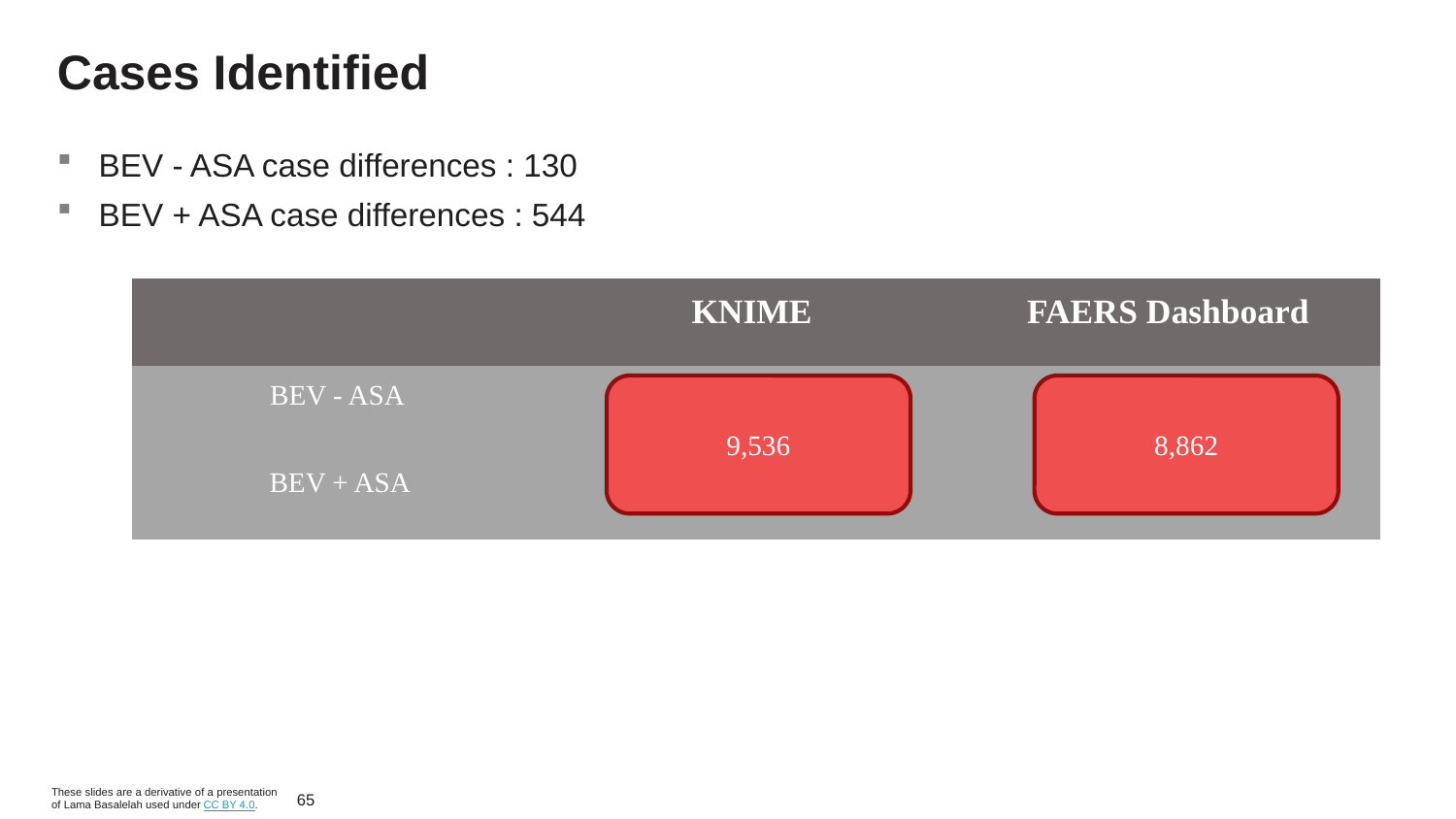

# Cases Identified
BEV - ASA case differences : 130
BEV + ASA case differences : 544
|  | KNIME | FAERS Dashboard |
| --- | --- | --- |
| BEV - ASA | 8980 | 8850 |
| BEV + ASA | 556 | 12 |
9,536
8,862
65